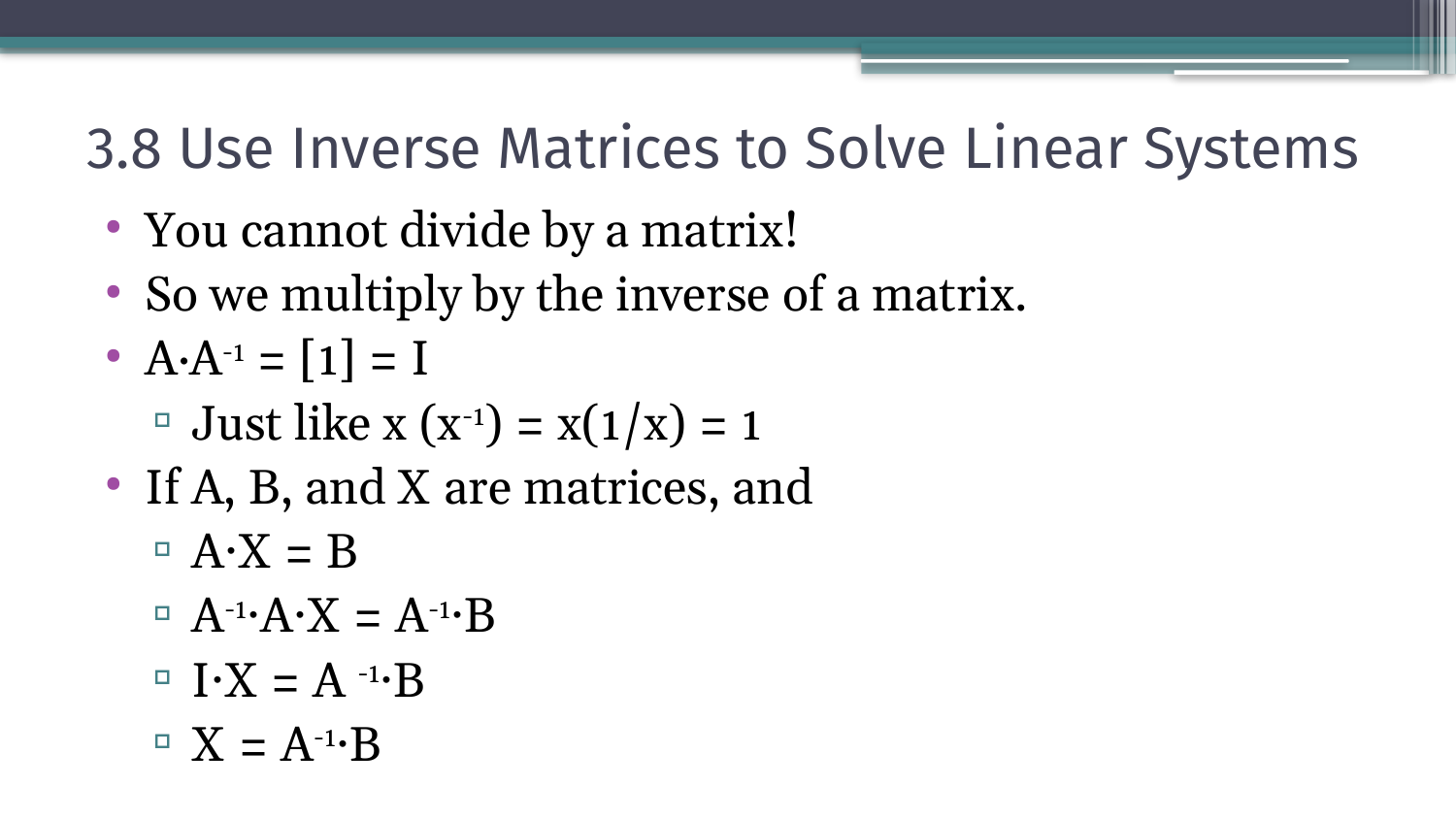

# 3.8 Use Inverse Matrices to Solve Linear Systems
You cannot divide by a matrix!
So we multiply by the inverse of a matrix.
A·A-1 = [1] = I
Just like x (x-1) = x(1/x) = 1
If A, B, and X are matrices, and
A·X = B
A-1·A·X = A-1·B
I·X = A -1·B
X = A-1·B